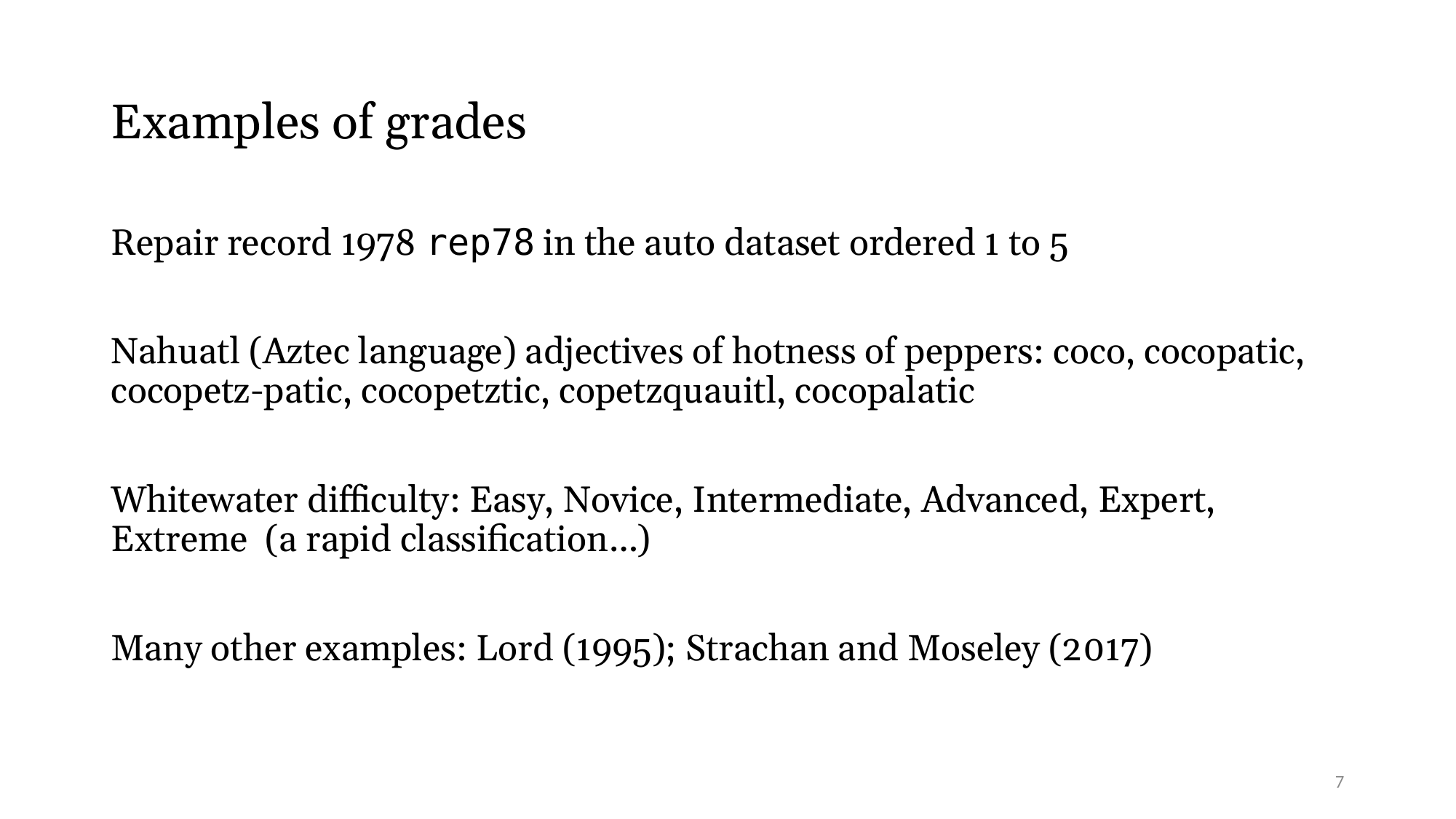

# Examples of grades
Repair record 1978 rep78 in the auto dataset ordered 1 to 5

Nahuatl (Aztec language) adjectives of hotness of peppers: coco, cocopatic, cocopetz-patic, cocopetztic, copetzquauitl, cocopalatic

Whitewater difficulty: Easy, Novice, Intermediate, Advanced, Expert, Extreme  (a rapid classification…)

Many other examples: Lord (1995); Strachan and Moseley (2017)

7